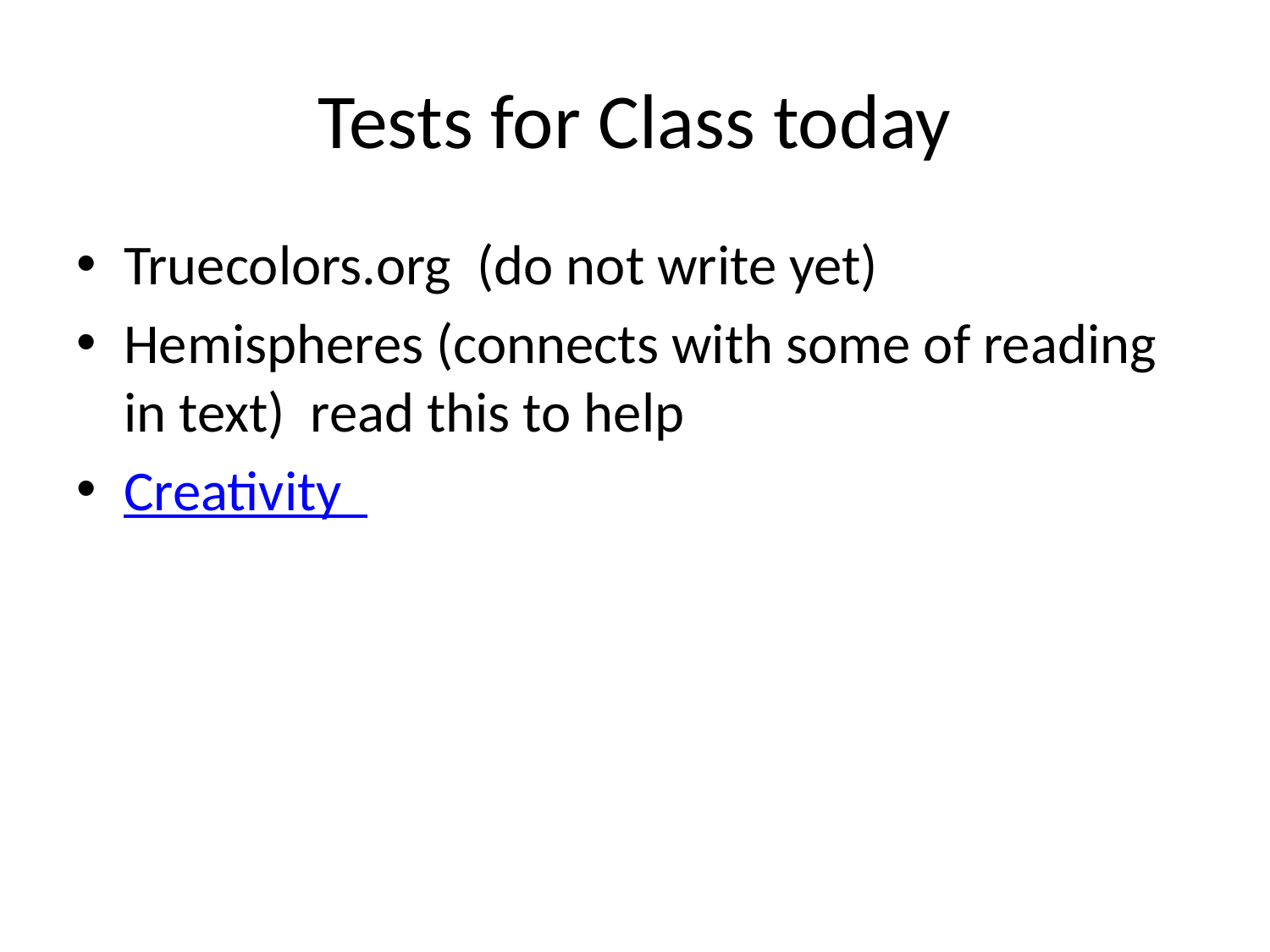

# Tests for Class today
Truecolors.org  (do not write yet)
Hemispheres (connects with some of reading in text)  read this to help
Creativity